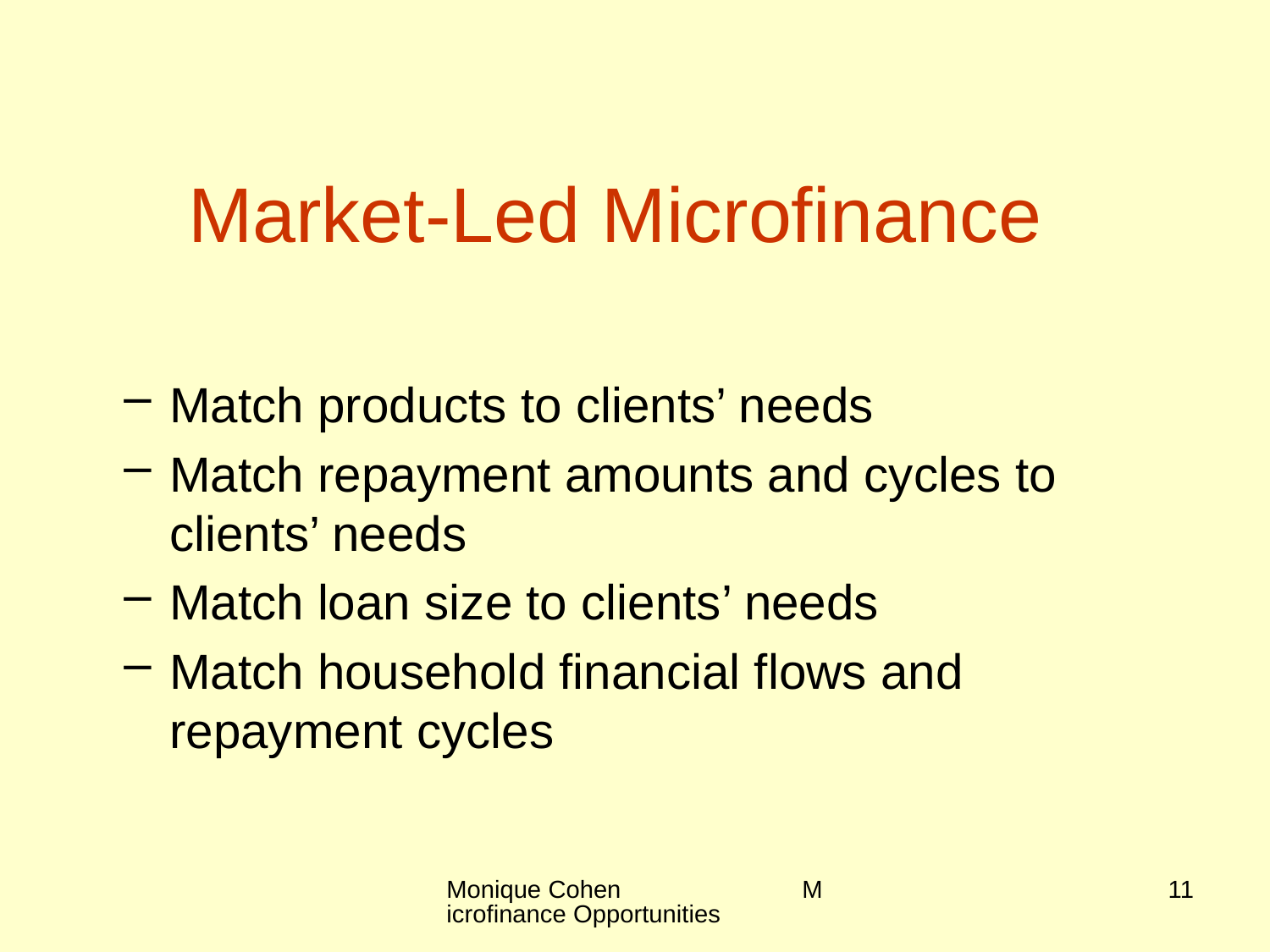

# Market-Led Microfinance
Match products to clients’ needs
Match repayment amounts and cycles to clients’ needs
Match loan size to clients’ needs
Match household financial flows and repayment cycles

Monique Cohen                          Microfinance Opportunities
11